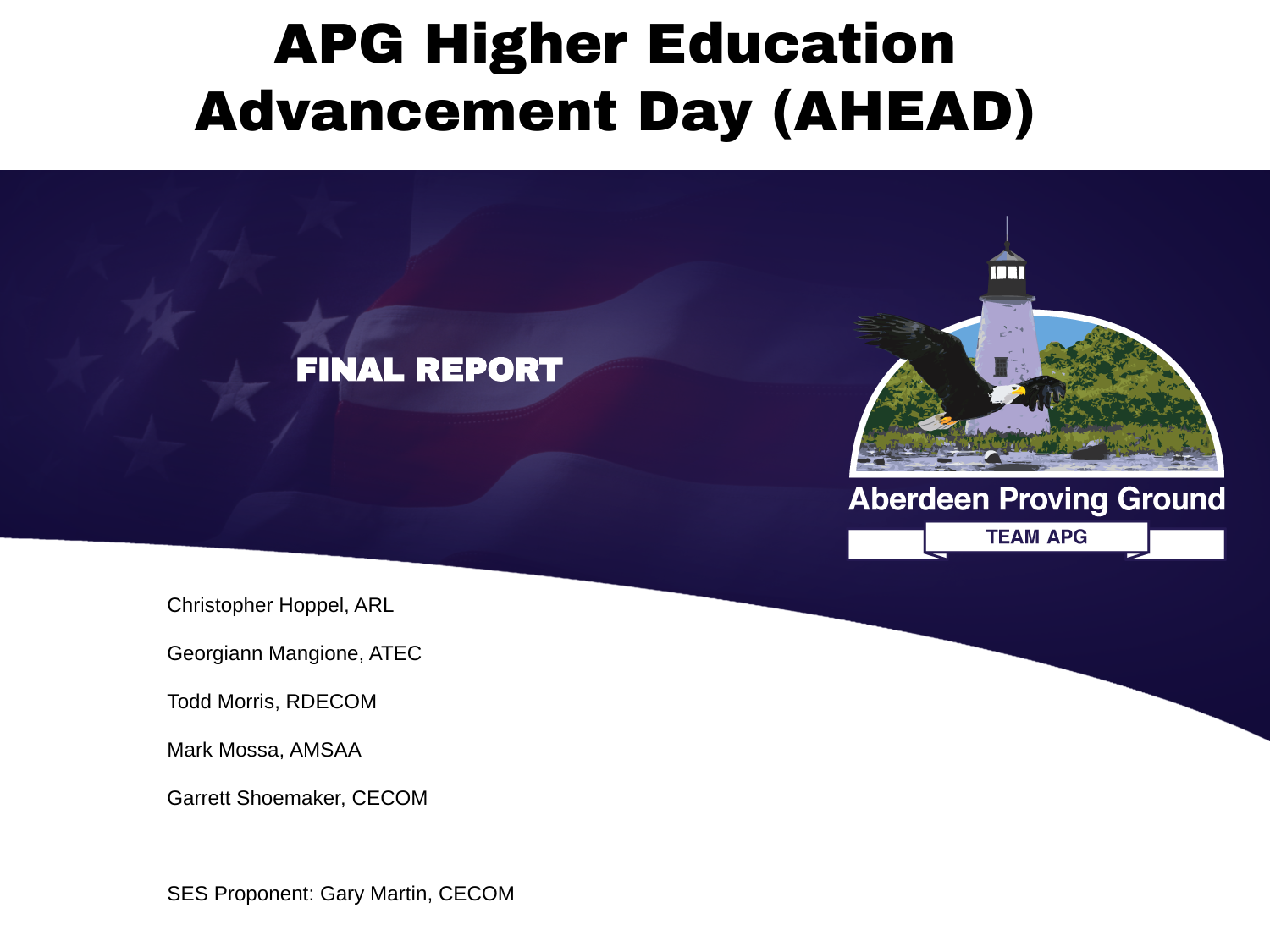

APG Higher Education Advancement Day (AHEAD)

FINAL REPORT

Christopher Hoppel, ARL
Georgiann Mangione, ATEC
Todd Morris, RDECOM
Mark Mossa, AMSAA
Garrett Shoemaker, CECOM

SES Proponent: Gary Martin, CECOM